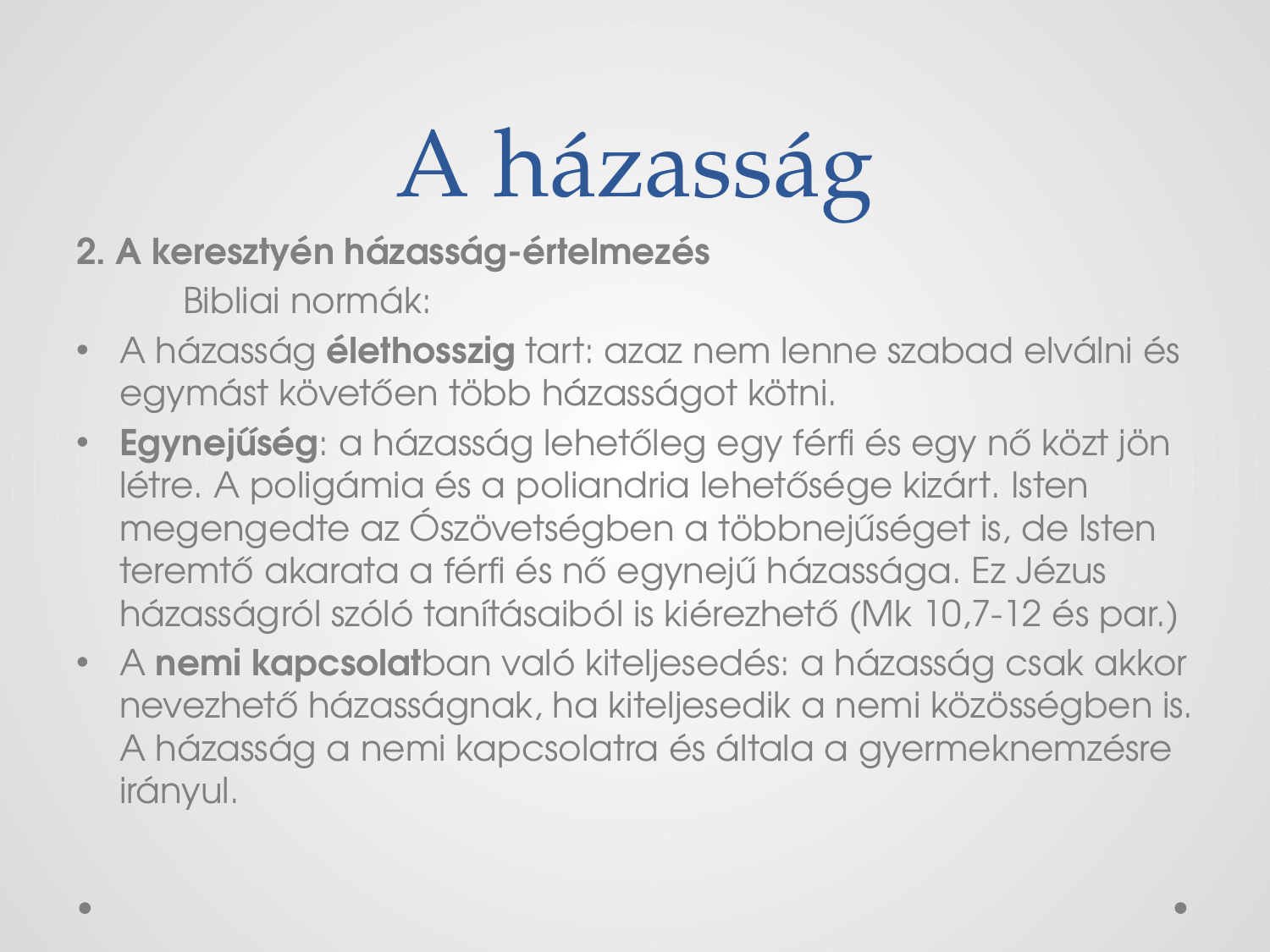

# A házasság
2. A keresztyén házasság-értelmezés
	Bibliai normák:
A házasság élethosszig tart: azaz nem lenne szabad elválni és egymást követően több házasságot kötni.
Egynejűség: a házasság lehetőleg egy férfi és egy nő közt jön létre. A poligámia és a poliandria lehetősége kizárt. Isten megengedte az Ószövetségben a többnejűséget is, de Isten teremtő akarata a férfi és nő egynejű házassága. Ez Jézus házasságról szóló tanításaiból is kiérezhető (Mk 10,7-12 és par.)
A nemi kapcsolatban való kiteljesedés: a házasság csak akkor nevezhető házasságnak, ha kiteljesedik a nemi közösségben is. A házasság a nemi kapcsolatra és általa a gyermeknemzésre irányul.